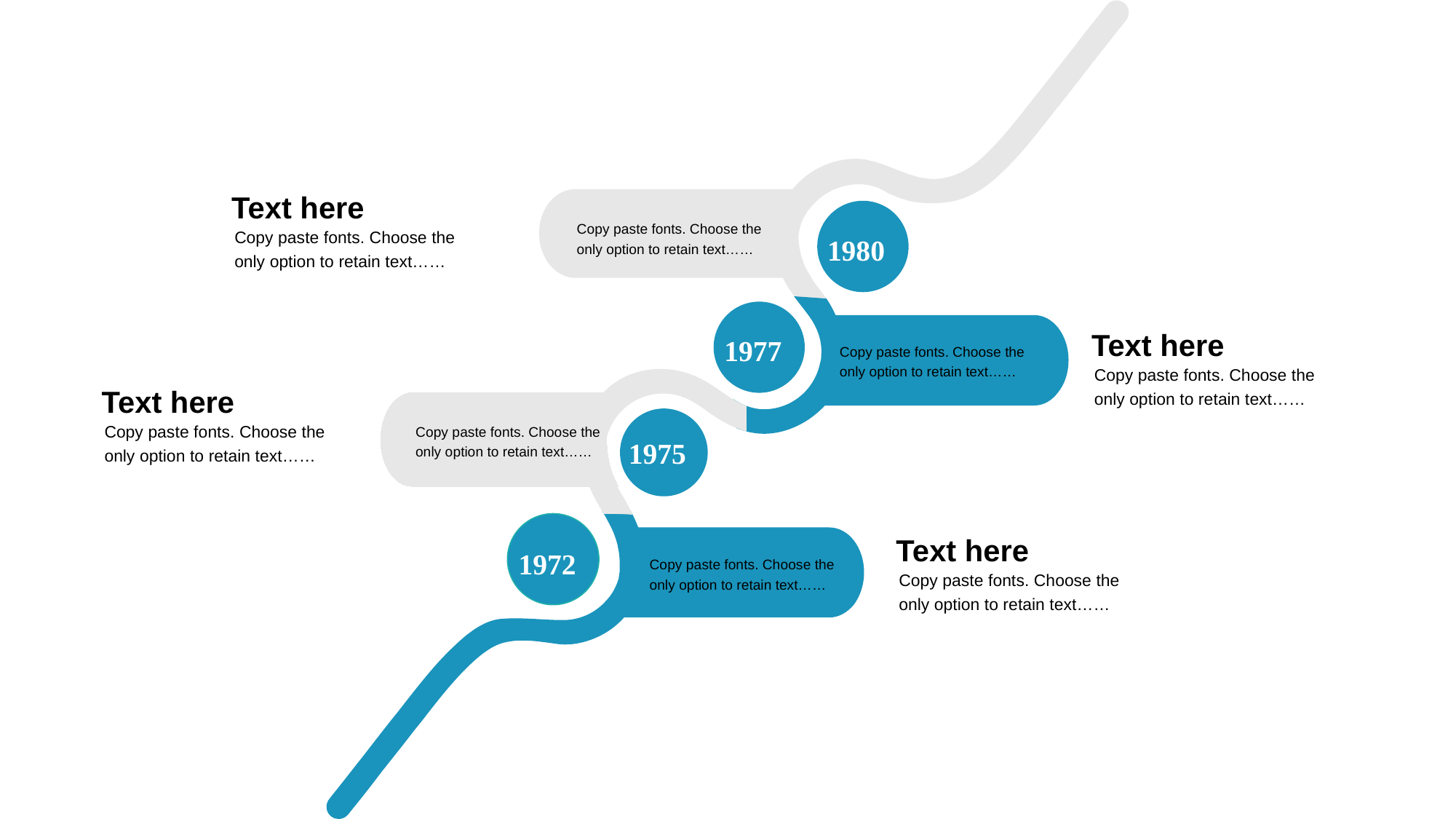

Text here
Copy paste fonts. Choose the only option to retain text……

Copy paste fonts. Choose the only option to retain text……
1980

Text here
Copy paste fonts. Choose the only option to retain text……

Copy paste fonts. Choose the only option to retain text……
1977

Text here
Copy paste fonts. Choose the only option to retain text……

Copy paste fonts. Choose the only option to retain text……

1975

Text here
Copy paste fonts. Choose the only option to retain text……

Copy paste fonts. Choose the only option to retain text……
1972